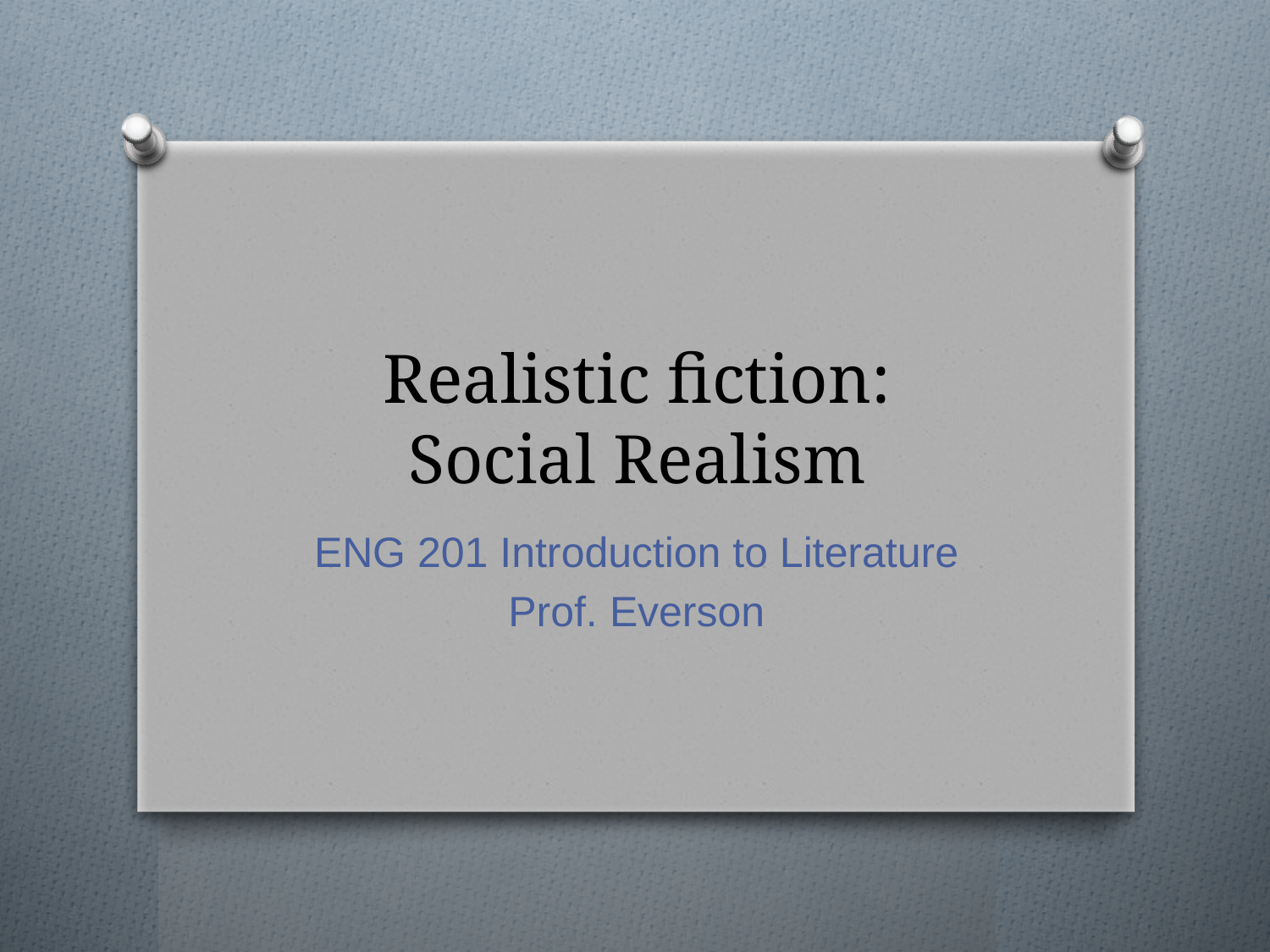

# Realistic fiction: Social Realism
ENG 201 Introduction to Literature
Prof. Everson